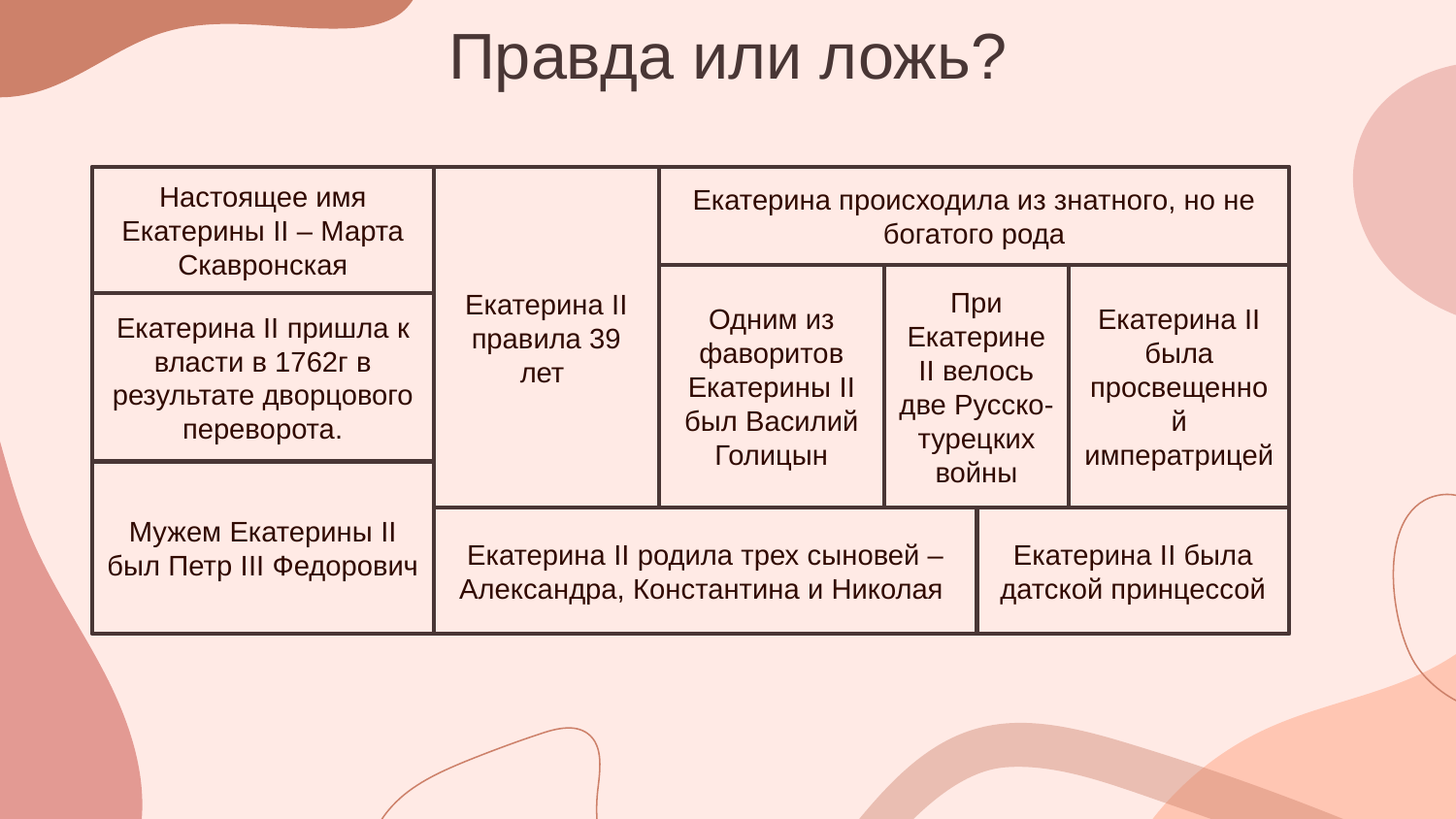

# Правда или ложь?
Настоящее имя Екатерины II – Марта Скавронская
Екатерина II правила 39 лет
Екатерина происходила из знатного, но не богатого рода
Одним из фаворитов Екатерины II был Василий Голицын
При Екатерине II велось две Русско-турецких войны
Екатерина II была просвещенной императрицей
Екатерина II пришла к власти в 1762г в результате дворцового переворота.
Мужем Екатерины II был Петр III Федорович
Екатерина II родила трех сыновей – Александра, Константина и Николая
Екатерина II была датской принцессой